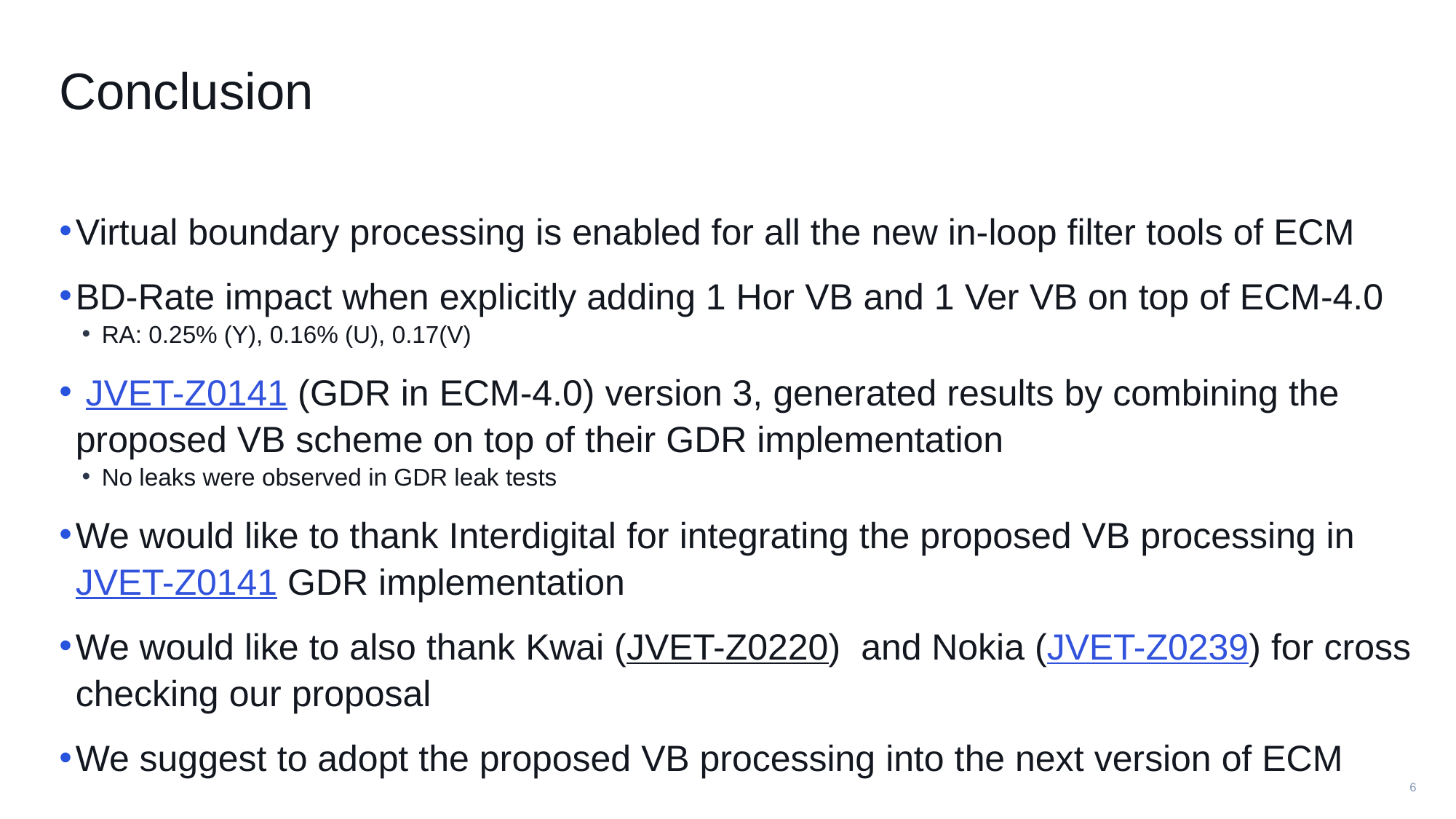

# Conclusion

Virtual boundary processing is enabled for all the new in-loop filter tools of ECM
BD-Rate impact when explicitly adding 1 Hor VB and 1 Ver VB on top of ECM-4.0
RA: 0.25% (Y), 0.16% (U), 0.17(V)
 JVET-Z0141 (GDR in ECM-4.0) version 3, generated results by combining the proposed VB scheme on top of their GDR implementation
No leaks were observed in GDR leak tests
We would like to thank Interdigital for integrating the proposed VB processing in JVET-Z0141 GDR implementation
We would like to also thank Kwai (JVET-Z0220)  and Nokia (JVET-Z0239) for cross checking our proposal
We suggest to adopt the proposed VB processing into the next version of ECM